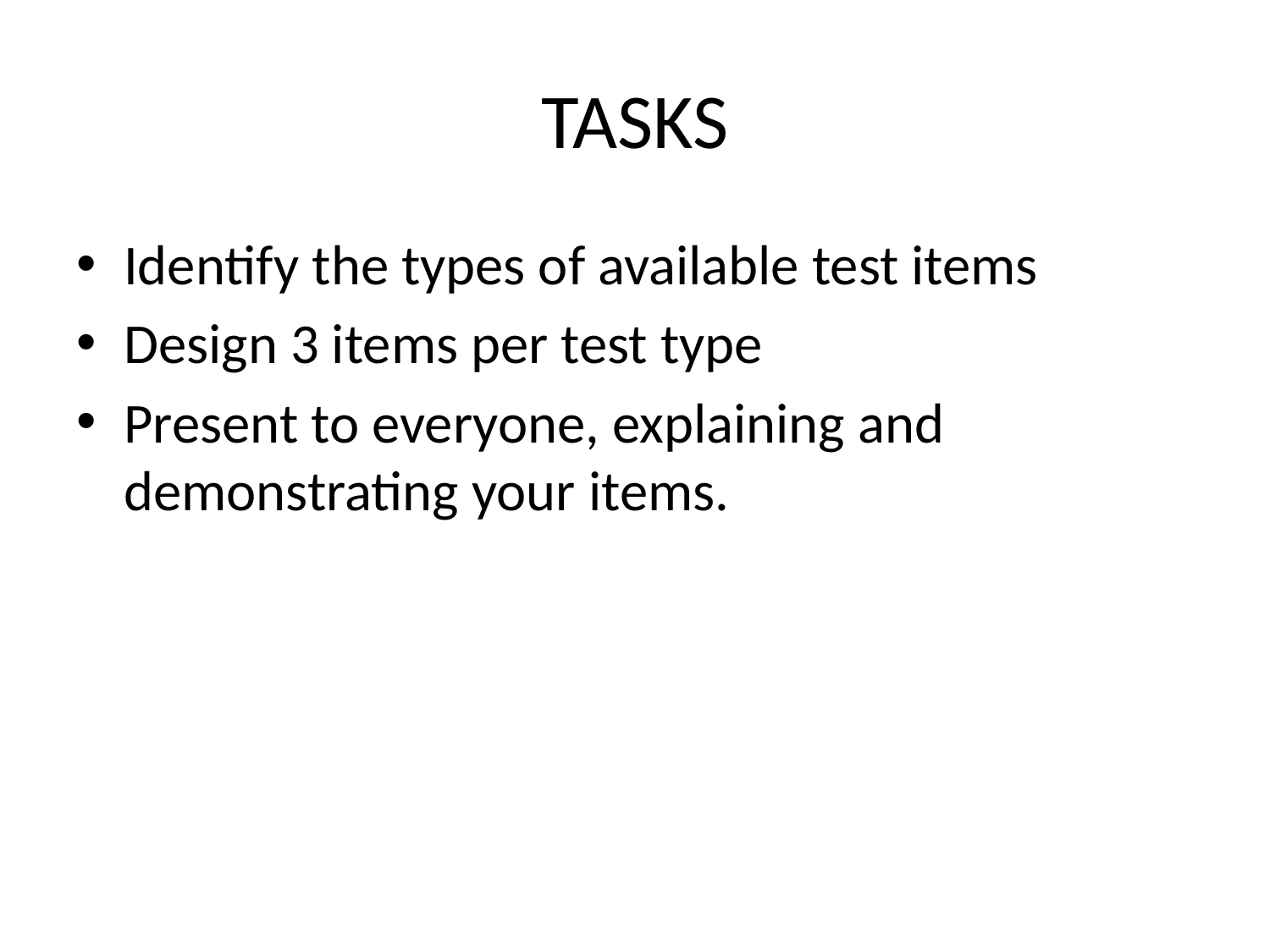

# TASKS
Identify the types of available test items
Design 3 items per test type
Present to everyone, explaining and demonstrating your items.